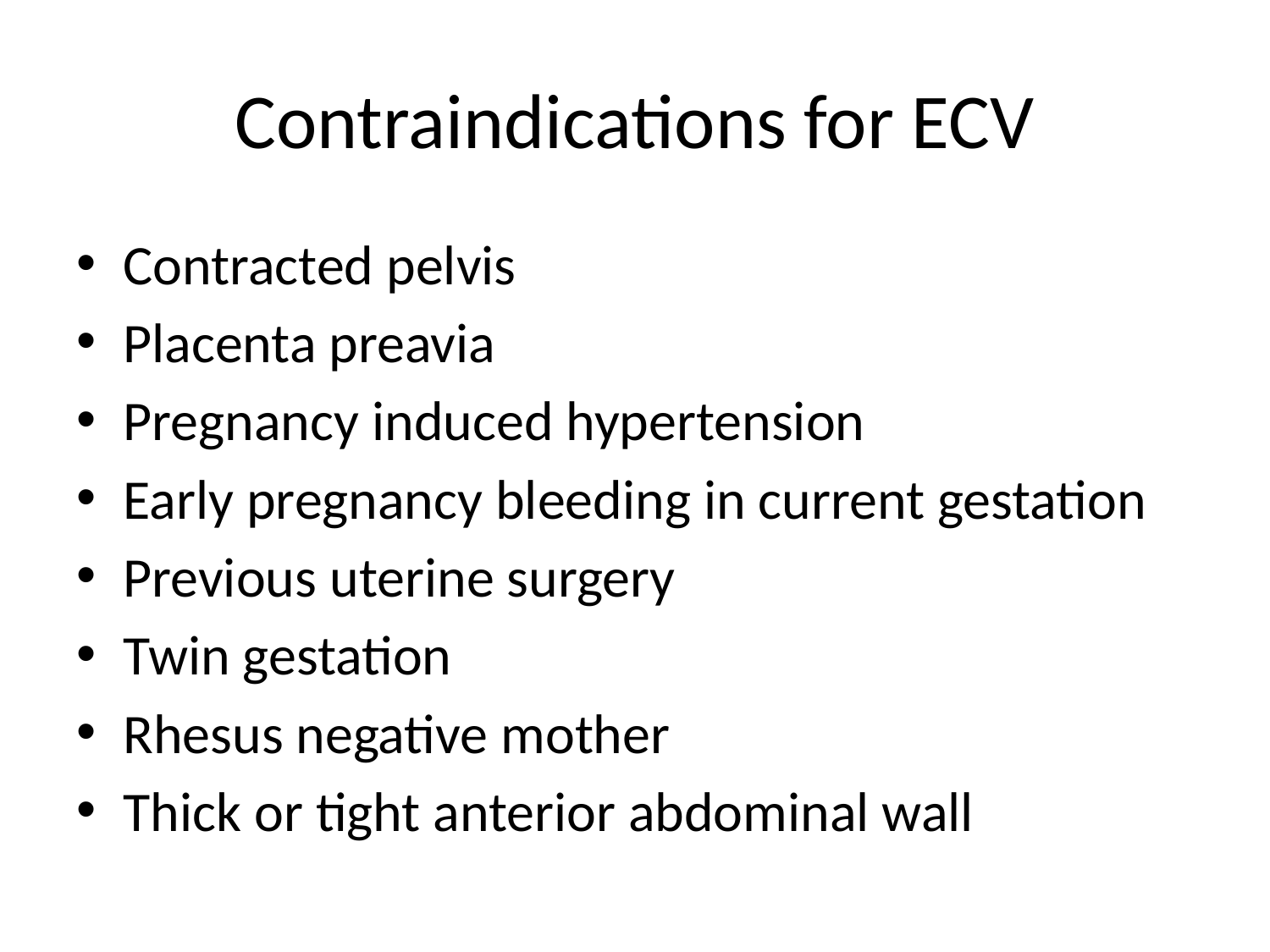

# Contraindications for ECV
Contracted pelvis
Placenta preavia
Pregnancy induced hypertension
Early pregnancy bleeding in current gestation
Previous uterine surgery
Twin gestation
Rhesus negative mother
Thick or tight anterior abdominal wall